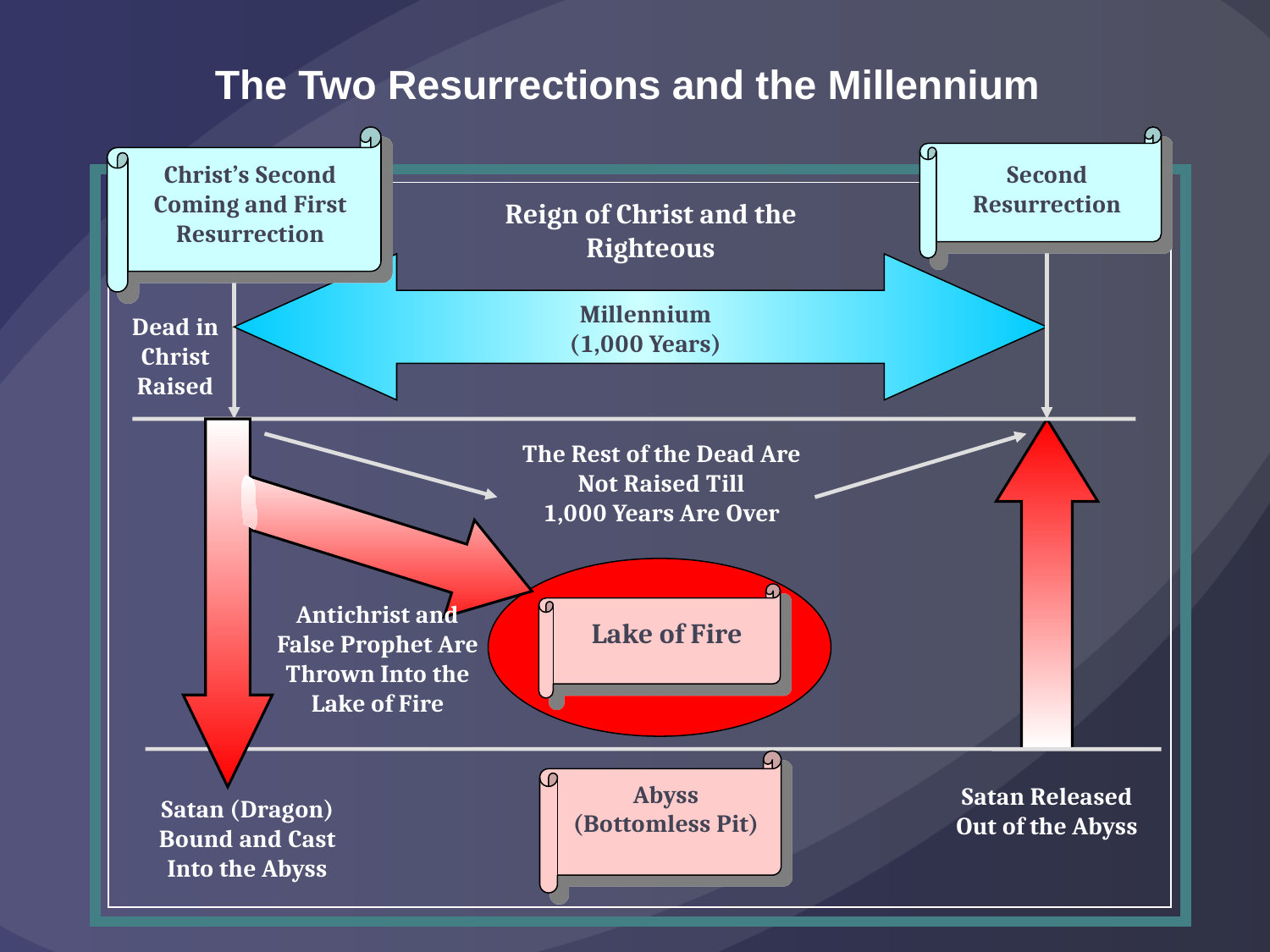

# The Two Resurrections and the Millennium

Christ’s Second Coming and First Resurrection

Second Resurrection

Reign of Christ and the Righteous

Millennium
(1,000 Years)
Dead in Christ Raised

The Rest of the Dead Are Not Raised Till
1,000 Years Are Over

Antichrist and False Prophet Are Thrown Into the Lake of Fire
Lake of Fire

Abyss
(Bottomless Pit)
Satan Released Out of the Abyss
Satan (Dragon)
Bound and Cast
Into the Abyss